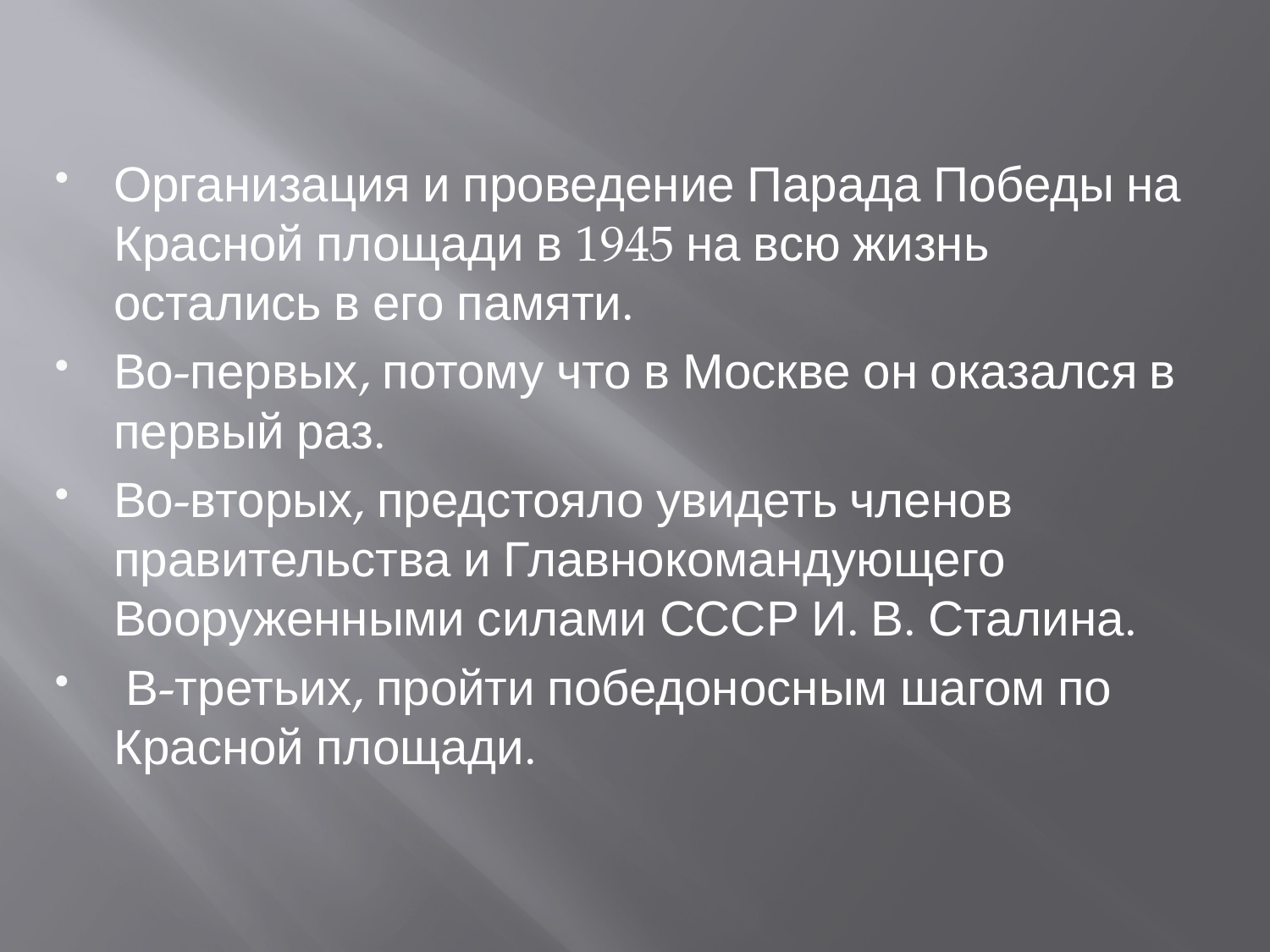

#
Организация и проведение Парада Победы на Красной площади в 1945 на всю жизнь остались в его памяти.
Во-первых, потому что в Москве он оказался в первый раз.
Во-вторых, предстояло увидеть членов правительства и Главнокомандующего Вооруженными силами СССР И. В. Сталина.
 В-третьих, пройти победоносным шагом по Красной площади.